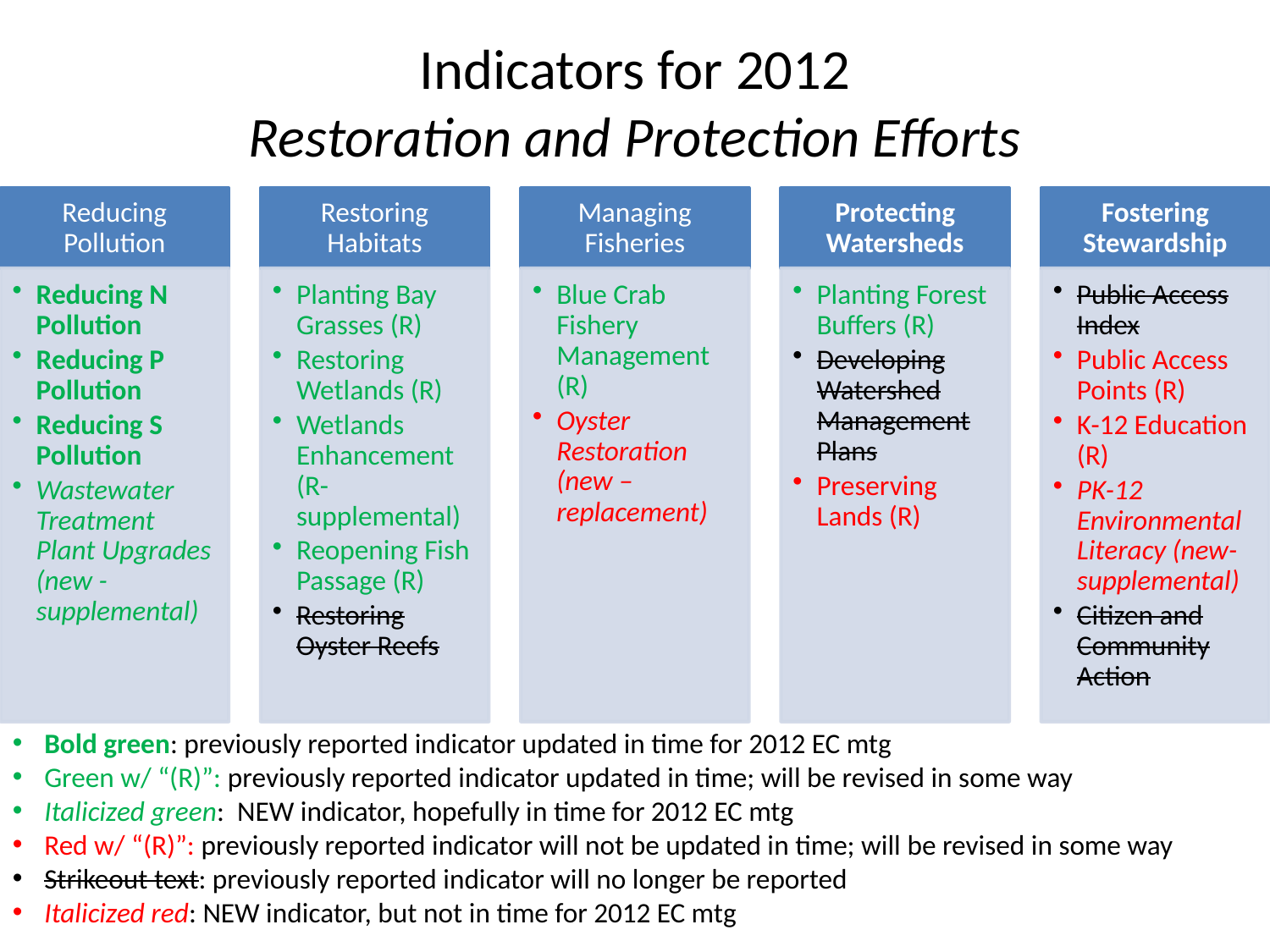

# Indicators for 2012 Restoration and Protection Efforts
Reducing Pollution
Reducing N Pollution
Reducing P Pollution
Reducing S Pollution
Wastewater Treatment Plant Upgrades (new - supplemental)
Restoring Habitats
Planting Bay Grasses (R)
Restoring Wetlands (R)
Wetlands Enhancement (R- supplemental)
Reopening Fish Passage (R)
Restoring Oyster Reefs
Managing Fisheries
Blue Crab Fishery Management (R)
Oyster Restoration  (new – replacement)
Protecting Watersheds
Planting Forest Buffers (R)
Developing Watershed Management Plans
Preserving Lands (R)
Fostering Stewardship
Public Access Index
Public Access Points (R)
K-12 Education (R)
PK-12 Environmental Literacy (new-  supplemental)
Citizen and Community Action
Bold green: previously reported indicator updated in time for 2012 EC mtg
Green w/ “(R)”: previously reported indicator updated in time; will be revised in some way
Italicized green:  NEW indicator, hopefully in time for 2012 EC mtg
Red w/ “(R)”: previously reported indicator will not be updated in time; will be revised in some way
Strikeout text: previously reported indicator will no longer be reported
Italicized red: NEW indicator, but not in time for 2012 EC mtg